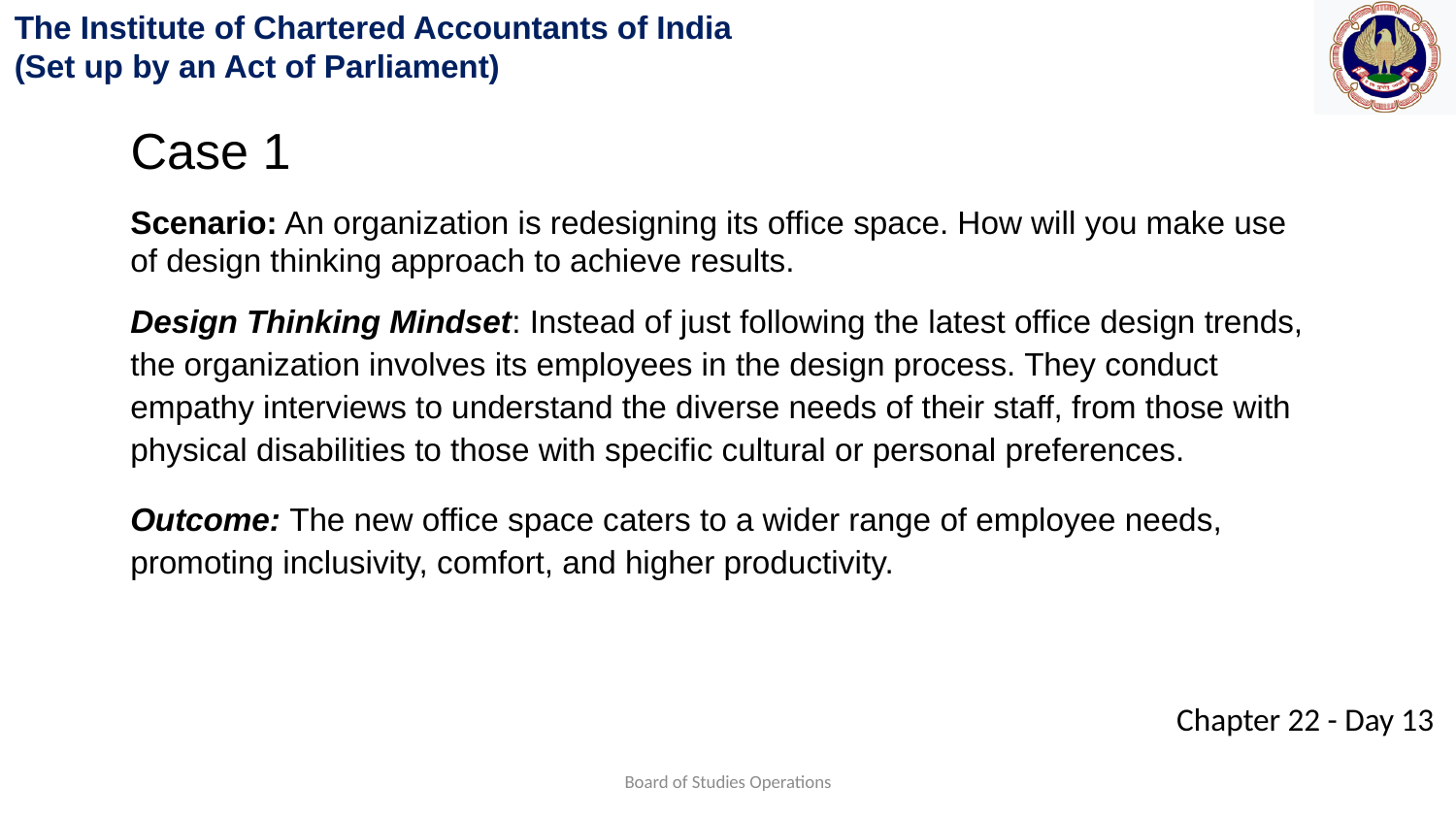

Case 1
Scenario: An organization is redesigning its office space. How will you make use of design thinking approach to achieve results.
Design Thinking Mindset: Instead of just following the latest office design trends, the organization involves its employees in the design process. They conduct empathy interviews to understand the diverse needs of their staff, from those with physical disabilities to those with specific cultural or personal preferences.
Outcome: The new office space caters to a wider range of employee needs, promoting inclusivity, comfort, and higher productivity.
Board of Studies Operations